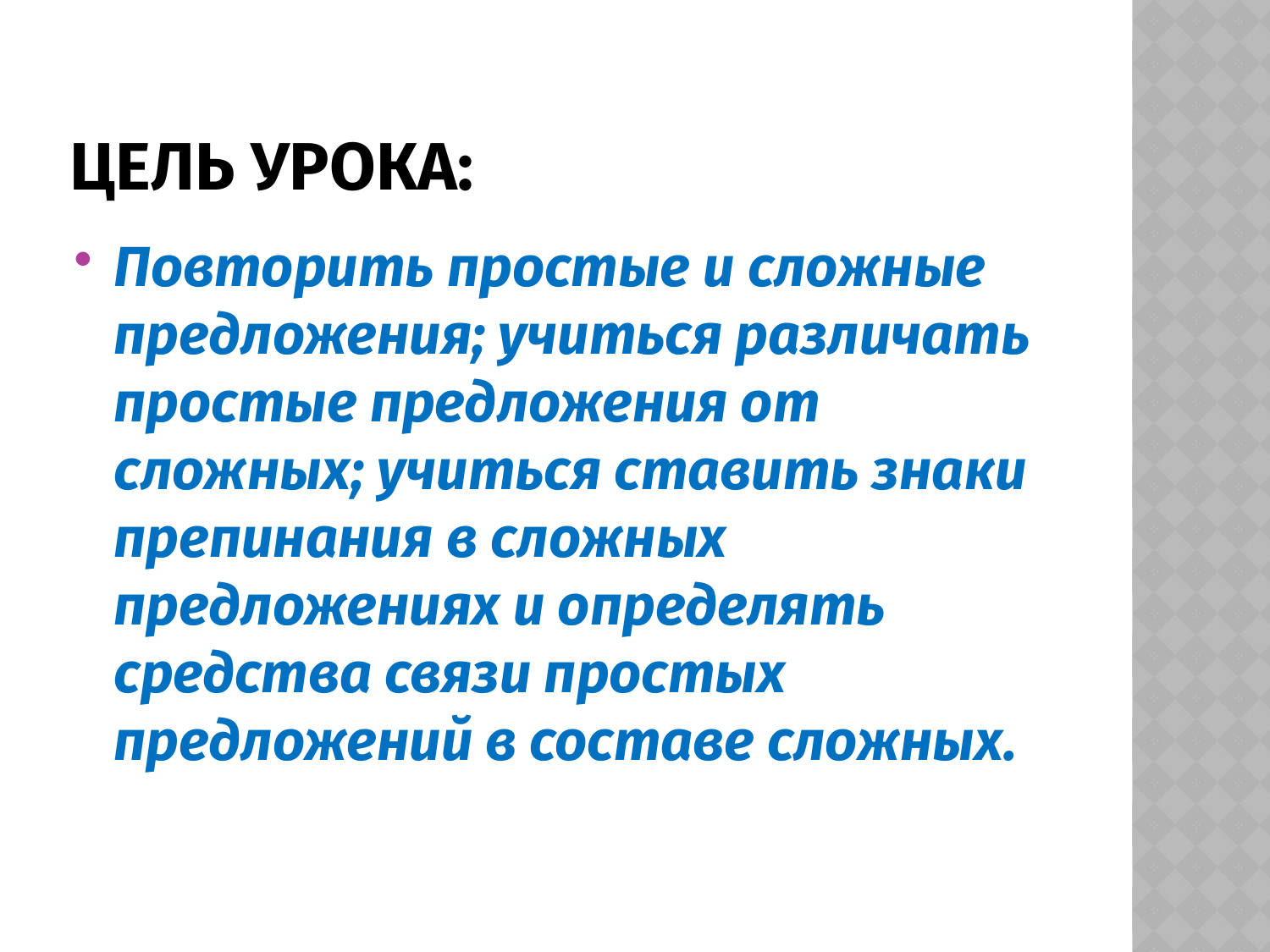

# Цель урока:
Повторить простые и сложные предложения; учиться различать простые предложения от сложных; учиться ставить знаки препинания в сложных предложениях и определять средства связи простых предложений в составе сложных.